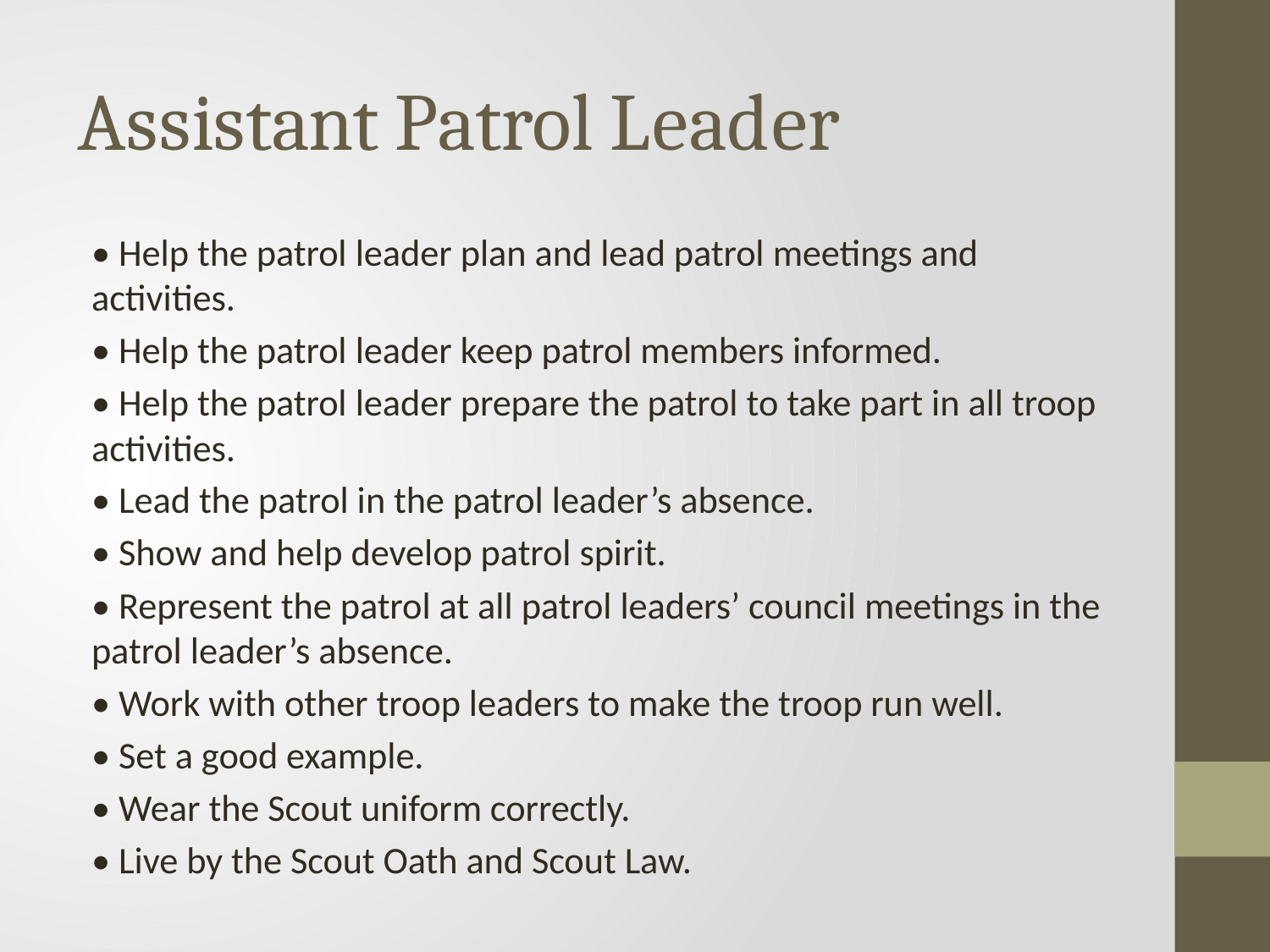

# Assistant Patrol Leader
• Help the patrol leader plan and lead patrol meetings and activities.
• Help the patrol leader keep patrol members informed.
• Help the patrol leader prepare the patrol to take part in all troop activities.
• Lead the patrol in the patrol leader’s absence.
• Show and help develop patrol spirit.
• Represent the patrol at all patrol leaders’ council meetings in the patrol leader’s absence.
• Work with other troop leaders to make the troop run well.
• Set a good example.
• Wear the Scout uniform correctly.
• Live by the Scout Oath and Scout Law.